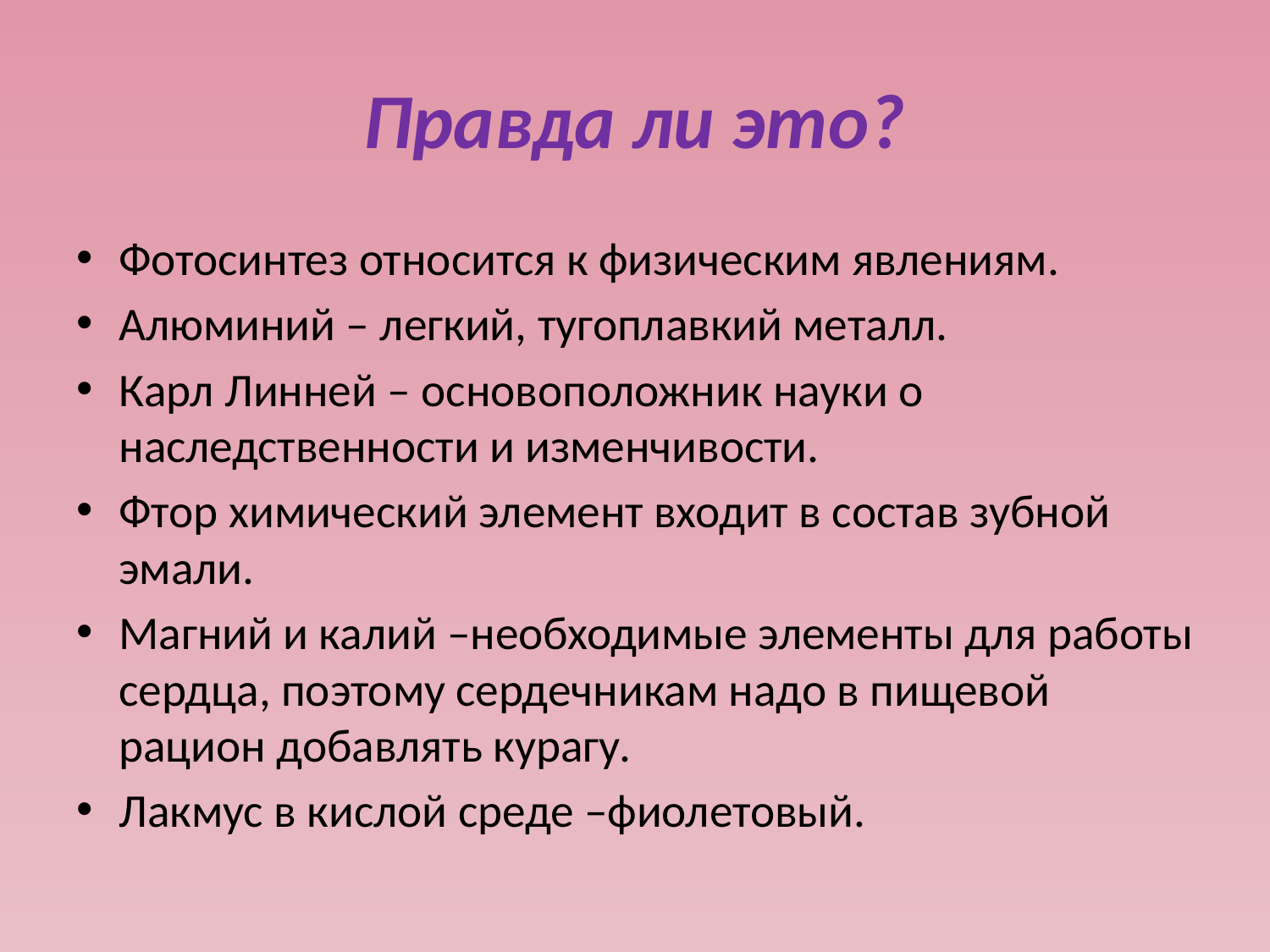

# Правда ли это?
Фотосинтез относится к физическим явлениям.
Алюминий – легкий, тугоплавкий металл.
Карл Линней – основоположник науки о наследственности и изменчивости.
Фтор химический элемент входит в состав зубной эмали.
Магний и калий –необходимые элементы для работы сердца, поэтому сердечникам надо в пищевой рацион добавлять курагу.
Лакмус в кислой среде –фиолетовый.